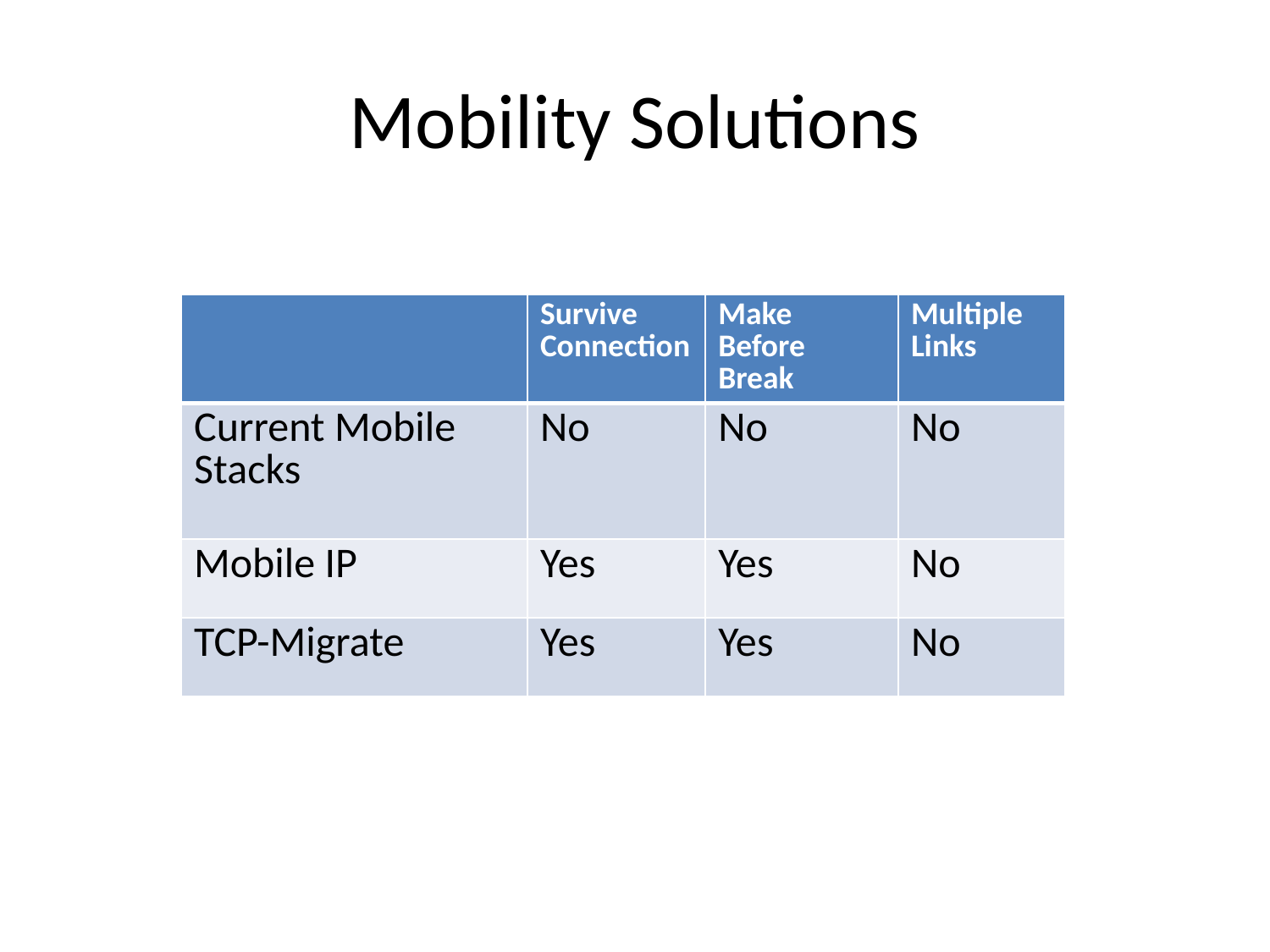

# Mobility Solutions

|  | Survive Connection | Make Before Break | Multiple Links |
| --- | --- | --- | --- |
| Current Mobile Stacks | No | No | No |
| Mobile IP | Yes | Yes | No |
| TCP-Migrate | Yes | Yes | No |